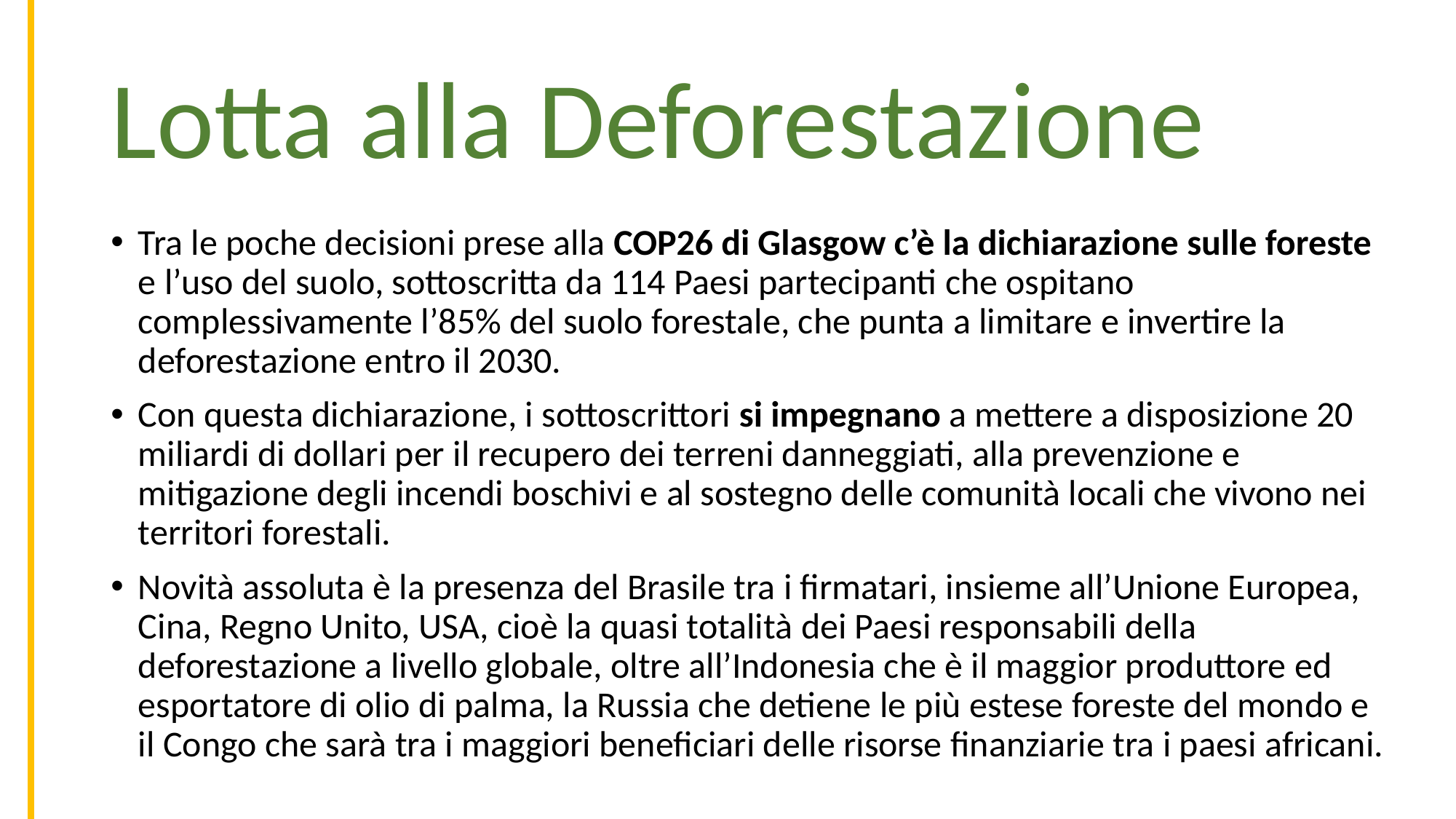

Lotta alla Deforestazione
Tra le poche decisioni prese alla COP26 di Glasgow c’è la dichiarazione sulle foreste e l’uso del suolo, sottoscritta da 114 Paesi partecipanti che ospitano complessivamente l’85% del suolo forestale, che punta a limitare e invertire la deforestazione entro il 2030.
Con questa dichiarazione, i sottoscrittori si impegnano a mettere a disposizione 20 miliardi di dollari per il recupero dei terreni danneggiati, alla prevenzione e mitigazione degli incendi boschivi e al sostegno delle comunità locali che vivono nei territori forestali.
Novità assoluta è la presenza del Brasile tra i firmatari, insieme all’Unione Europea, Cina, Regno Unito, USA, cioè la quasi totalità dei Paesi responsabili della deforestazione a livello globale, oltre all’Indonesia che è il maggior produttore ed esportatore di olio di palma, la Russia che detiene le più estese foreste del mondo e il Congo che sarà tra i maggiori beneficiari delle risorse finanziarie tra i paesi africani.